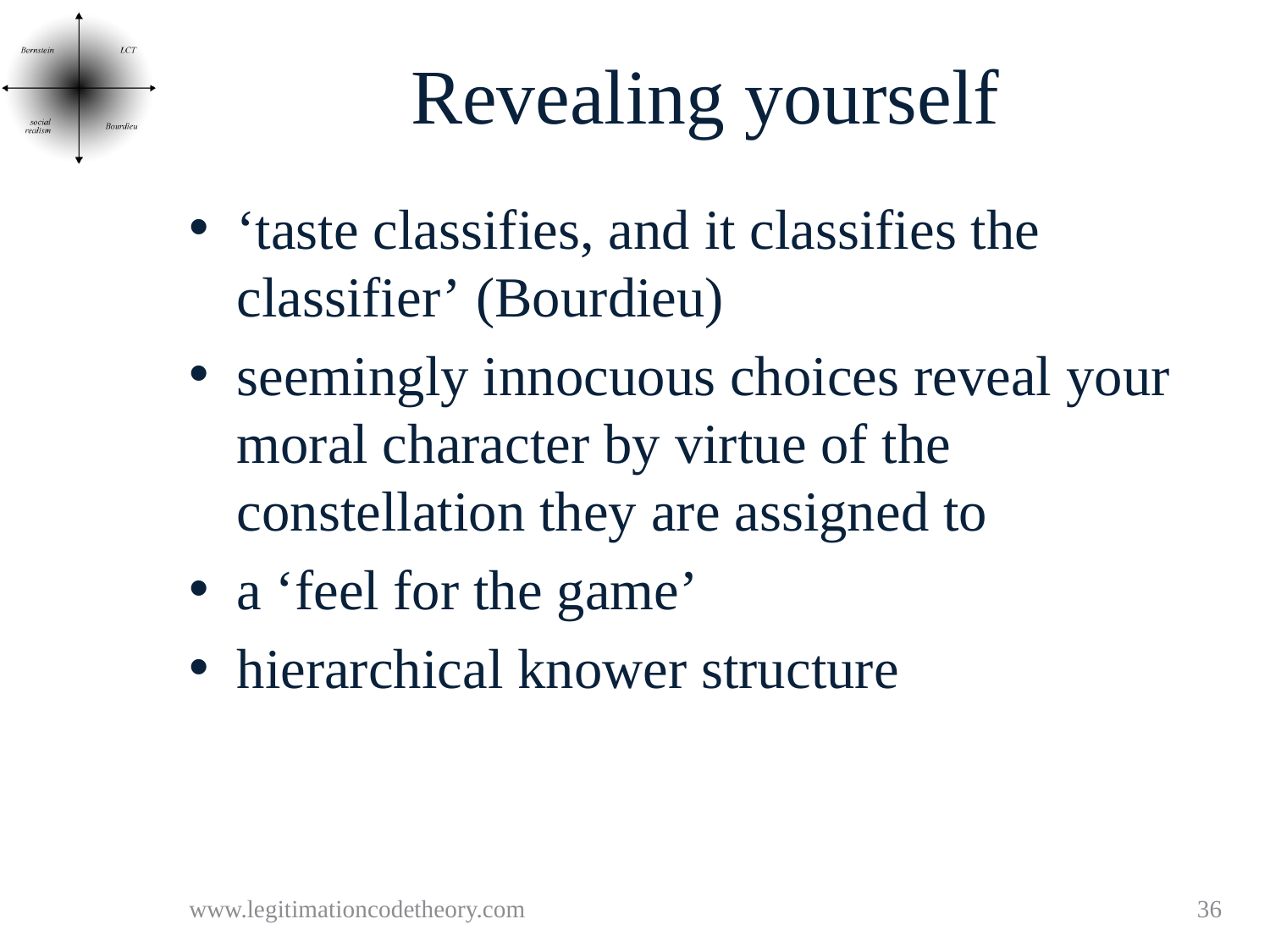

# Revealing yourself

‘taste classifies, and it classifies the classifier’ (Bourdieu)
seemingly innocuous choices reveal your moral character by virtue of the constellation they are assigned to
a ‘feel for the game’
hierarchical knower structure

www.legitimationcodetheory.com
36